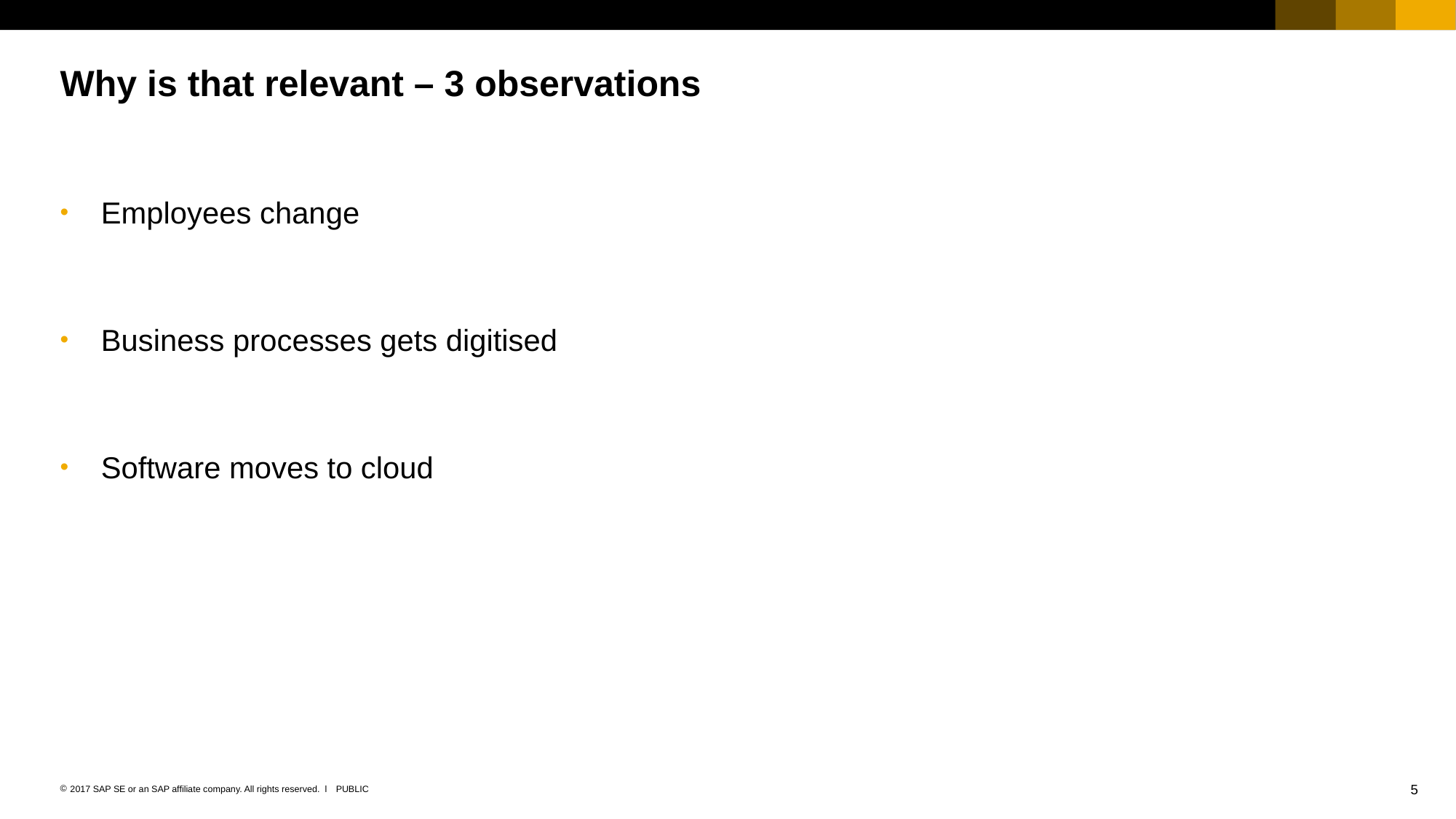

# Why is that relevant – 3 observations
Employees change

Business processes gets digitised

Software moves to cloud